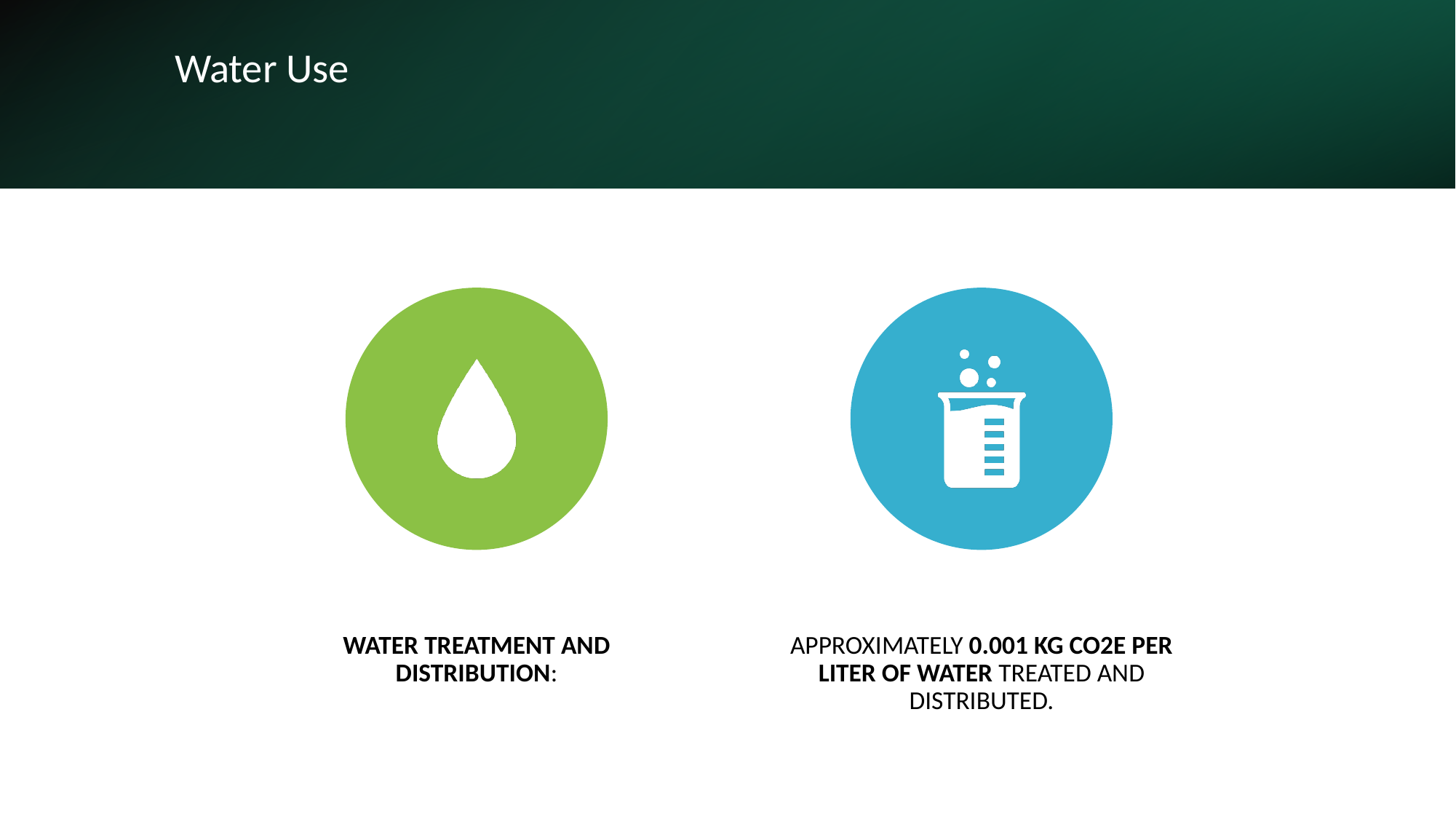

# Water Use
Water Treatment and Distribution:
Approximately 0.001 kg CO2e per liter of water treated and distributed.